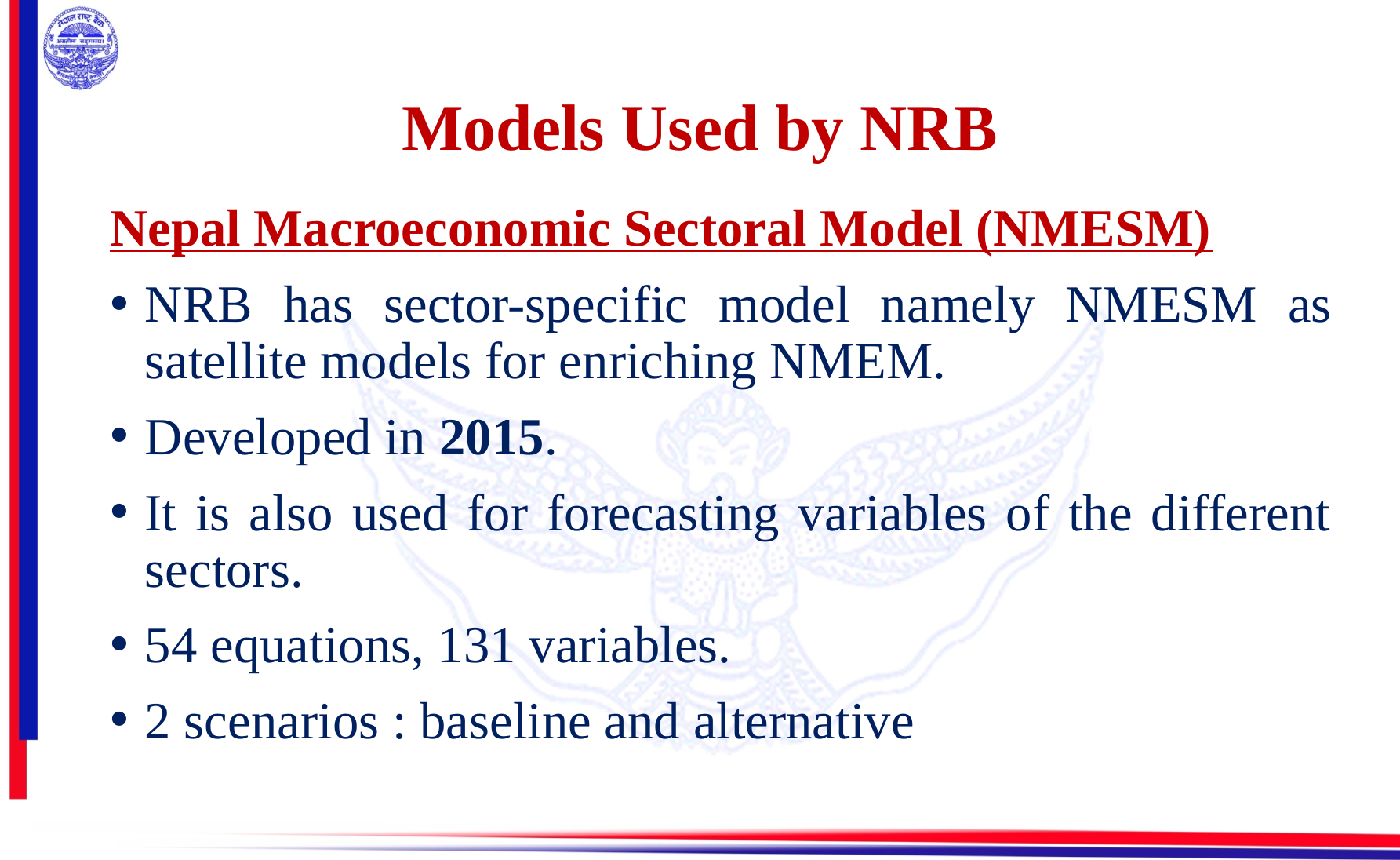

# Models Used by NRB
Nepal Macroeconomic Sectoral Model (NMESM)
NRB has sector-specific model namely NMESM as satellite models for enriching NMEM.
Developed in 2015.
It is also used for forecasting variables of the different sectors.
54 equations, 131 variables.
2 scenarios : baseline and alternative